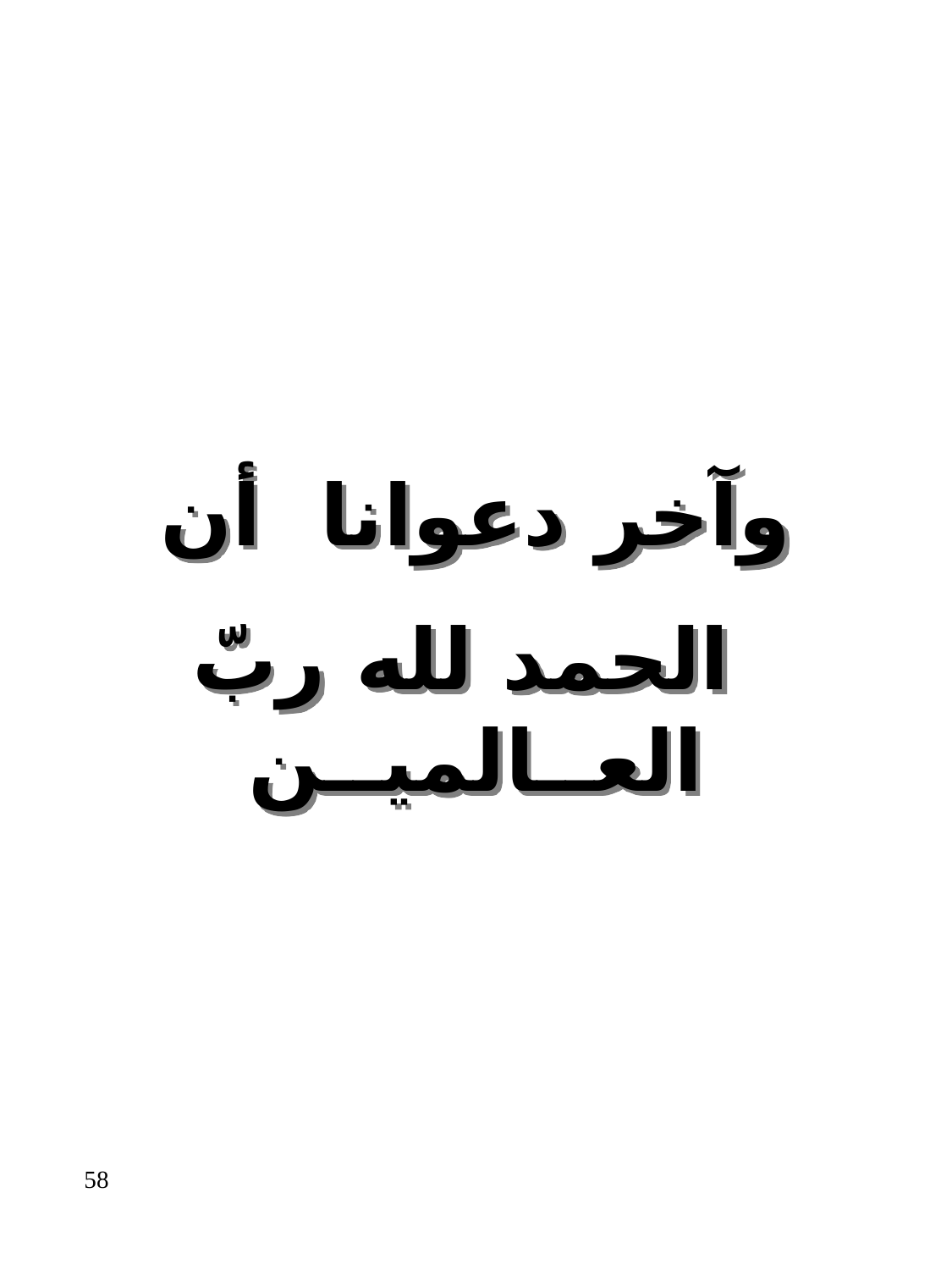

وآخر دعوانا  أن
 الحمد لله ربّ العــالميــن
58